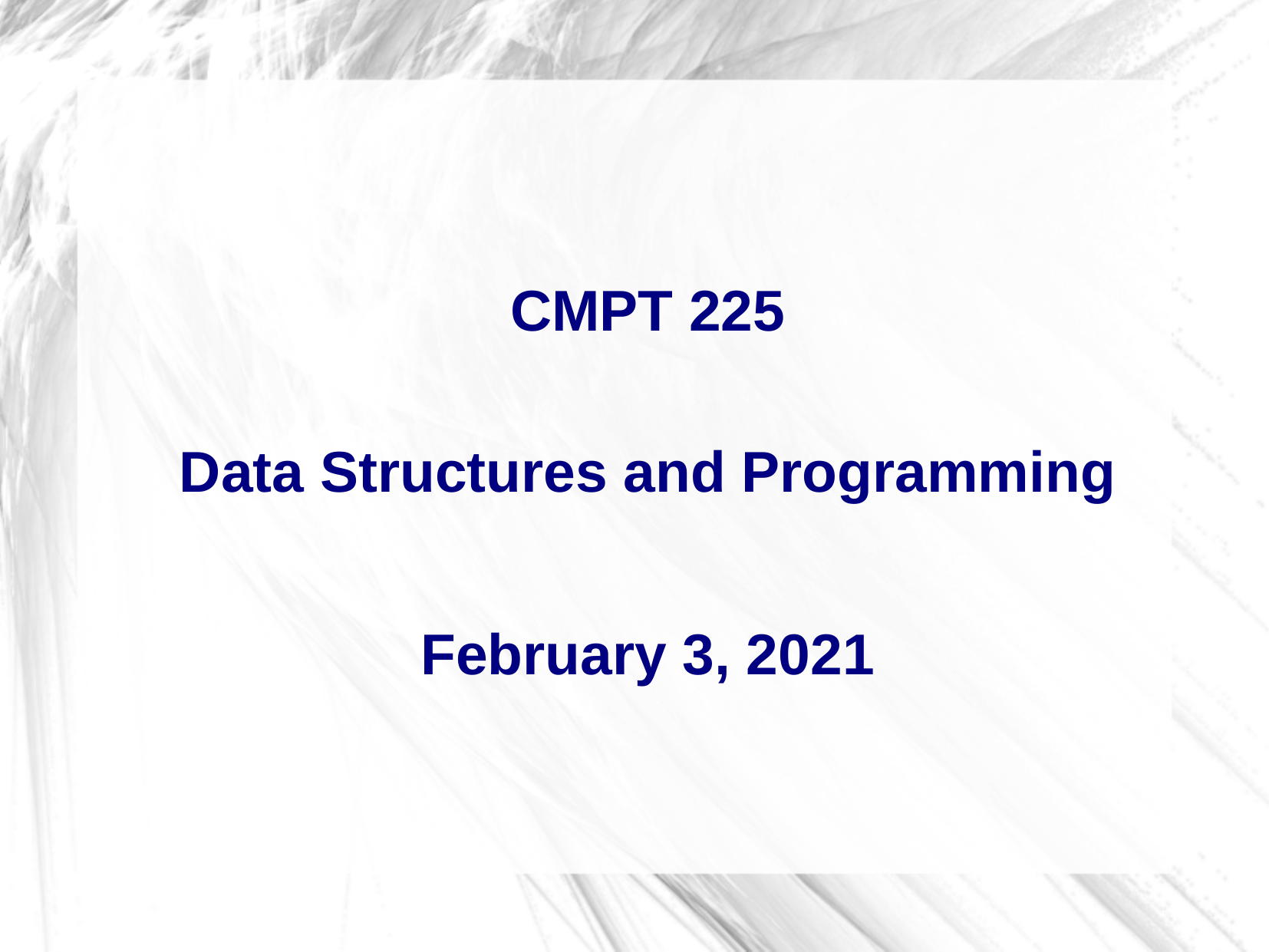

CMPT 225
Data Structures and Programming

February 3, 2021